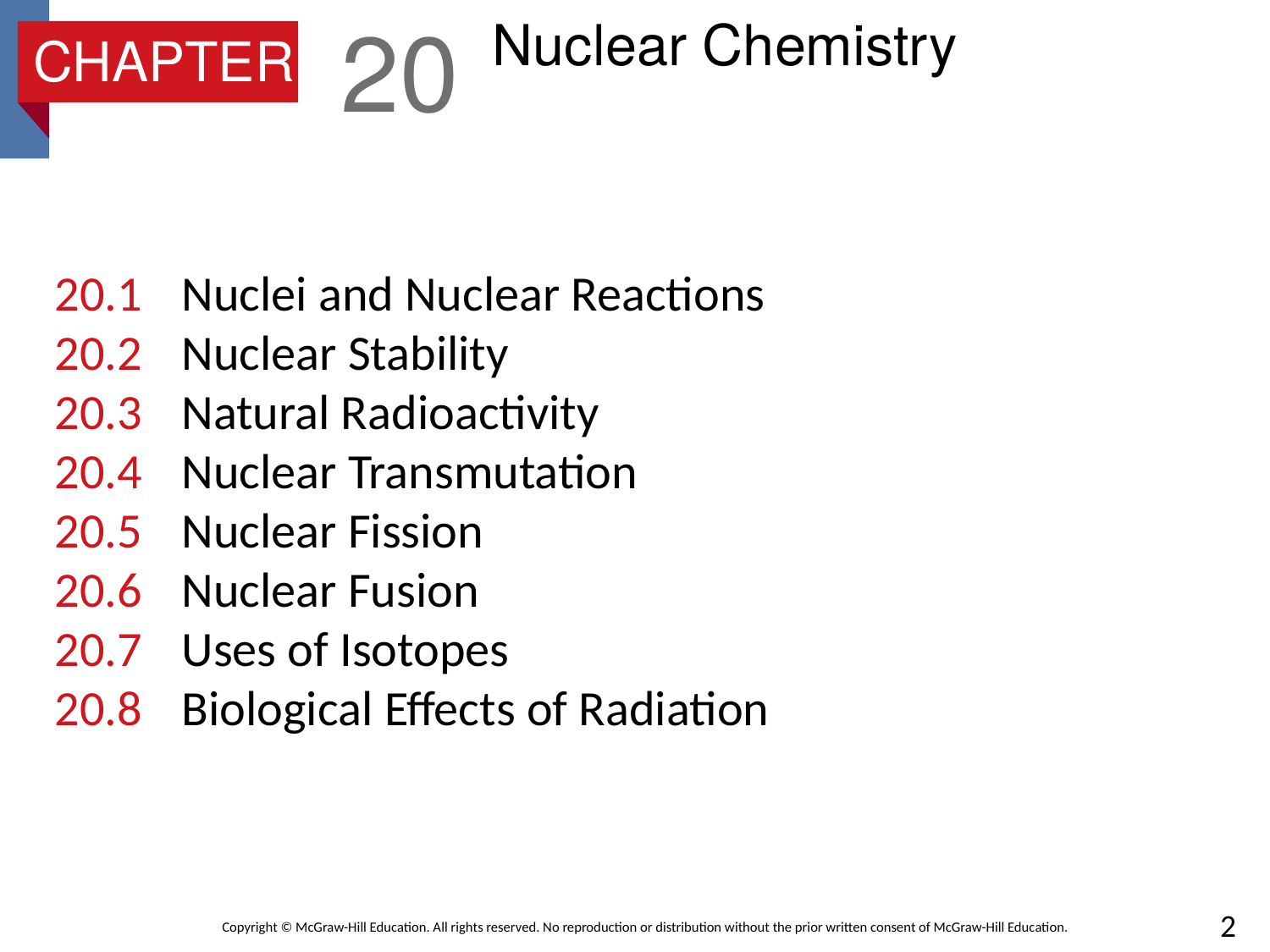

20
# Nuclear Chemistry
CHAPTER
20.1	Nuclei and Nuclear Reactions
20.2	Nuclear Stability
20.3	Natural Radioactivity
20.4	Nuclear Transmutation
20.5	Nuclear Fission
20.6	Nuclear Fusion
20.7	Uses of Isotopes
20.8	Biological Effects of Radiation